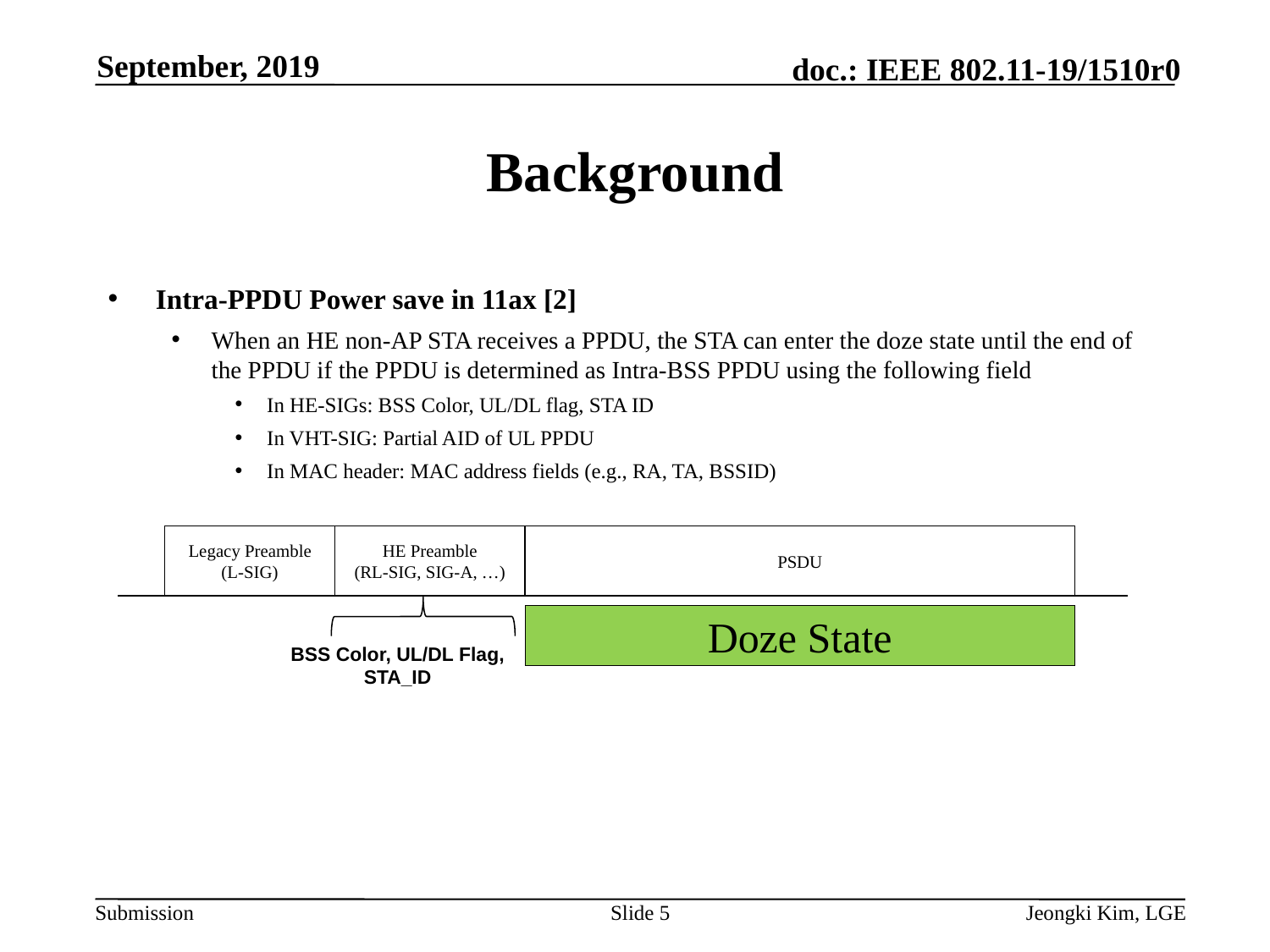

September, 2019
# Background
Intra-PPDU Power save in 11ax [2]
When an HE non-AP STA receives a PPDU, the STA can enter the doze state until the end of the PPDU if the PPDU is determined as Intra-BSS PPDU using the following field
In HE-SIGs: BSS Color, UL/DL flag, STA ID
In VHT-SIG: Partial AID of UL PPDU
In MAC header: MAC address fields (e.g., RA, TA, BSSID)

Legacy Preamble
(L-SIG)
HE Preamble
(RL-SIG, SIG-A, …)
PSDU
Doze State
BSS Color, UL/DL Flag, STA_ID
Slide 5
Jeongki Kim, LGE